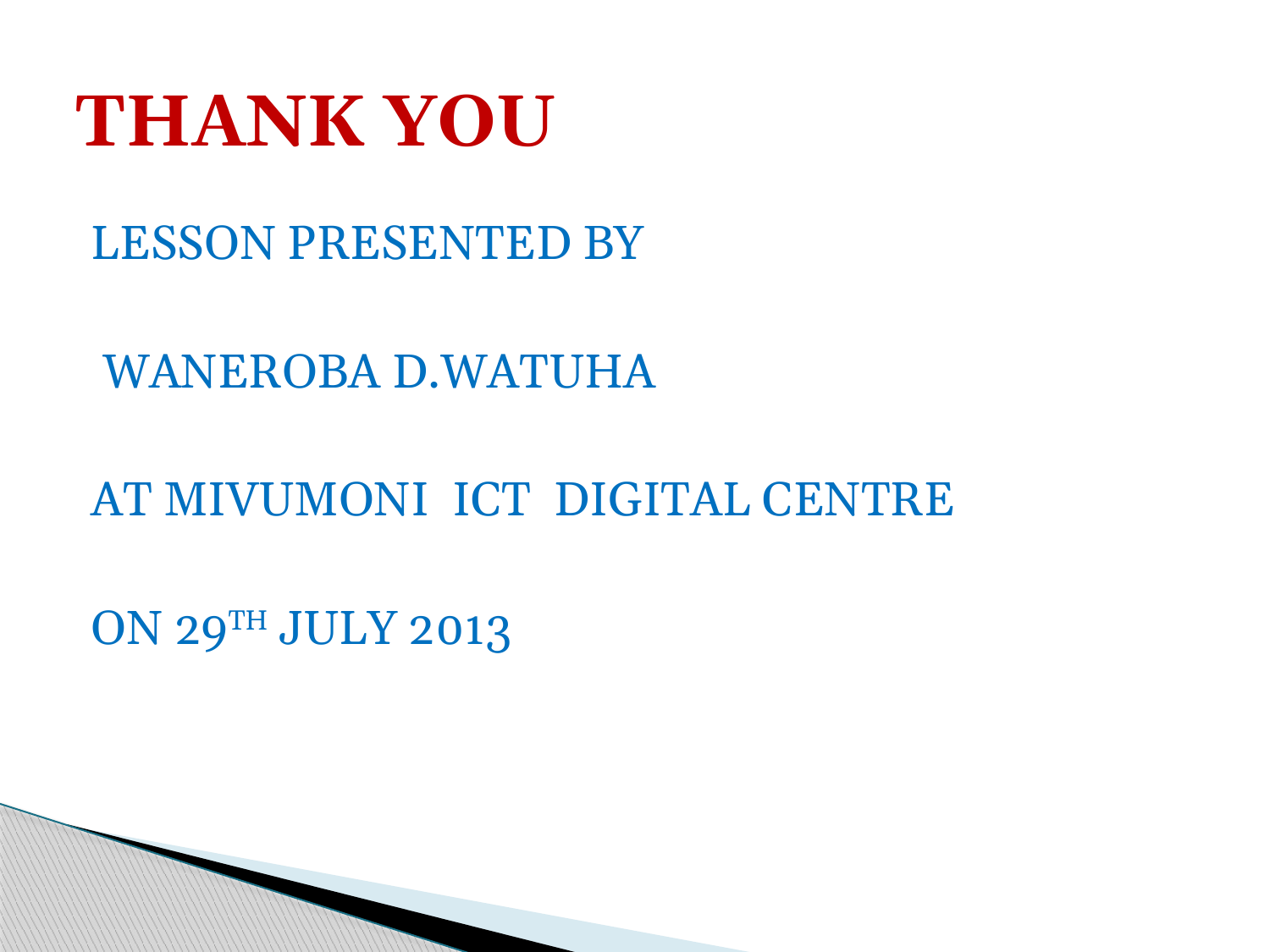

# THANK YOU
LESSON PRESENTED BY

 WANEROBA D.WATUHA

AT MIVUMONI  ICT  DIGITAL CENTRE

ON 29TH JULY 2013